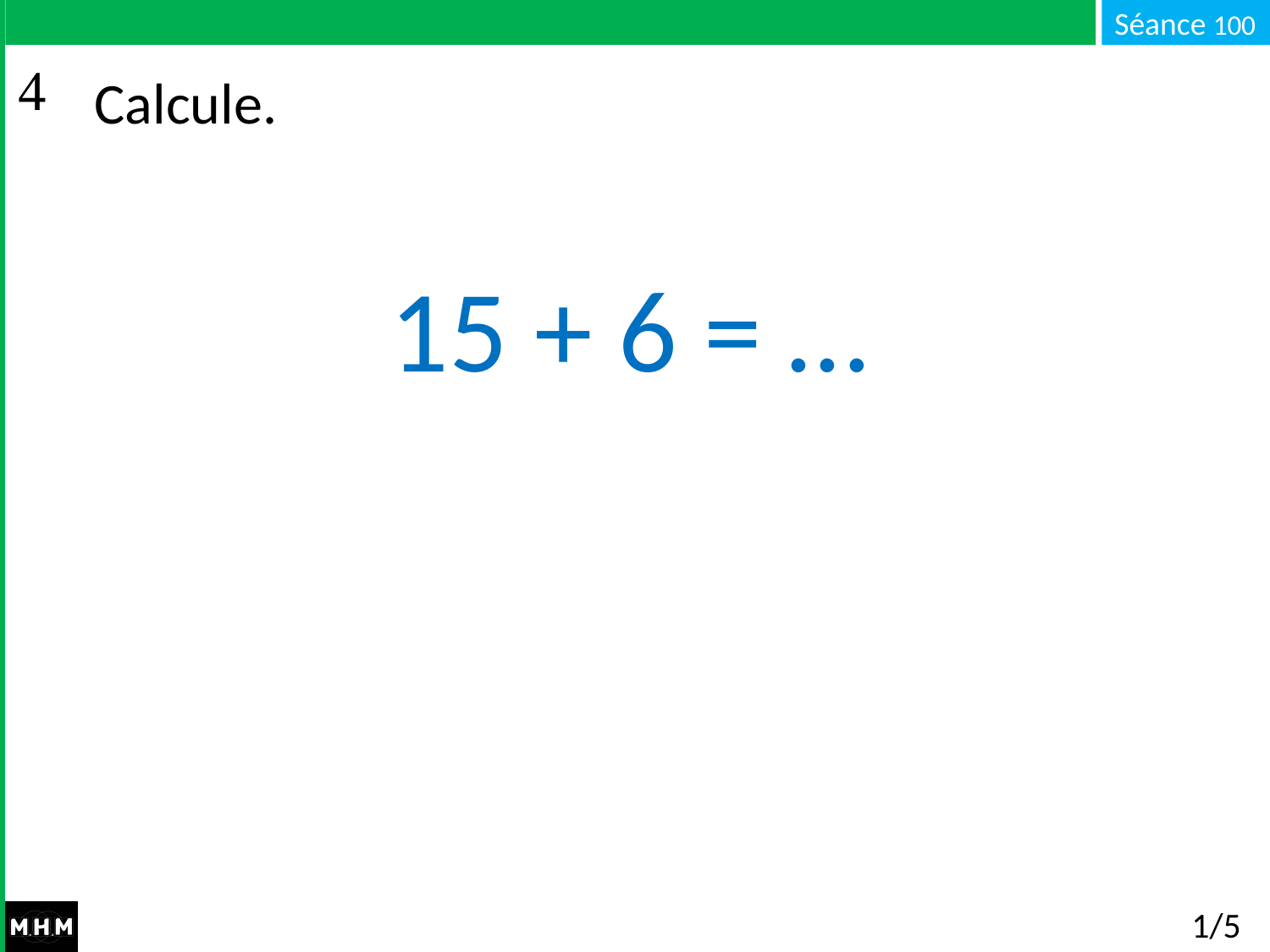

# Calcule.
15 + 6 = …
1/5